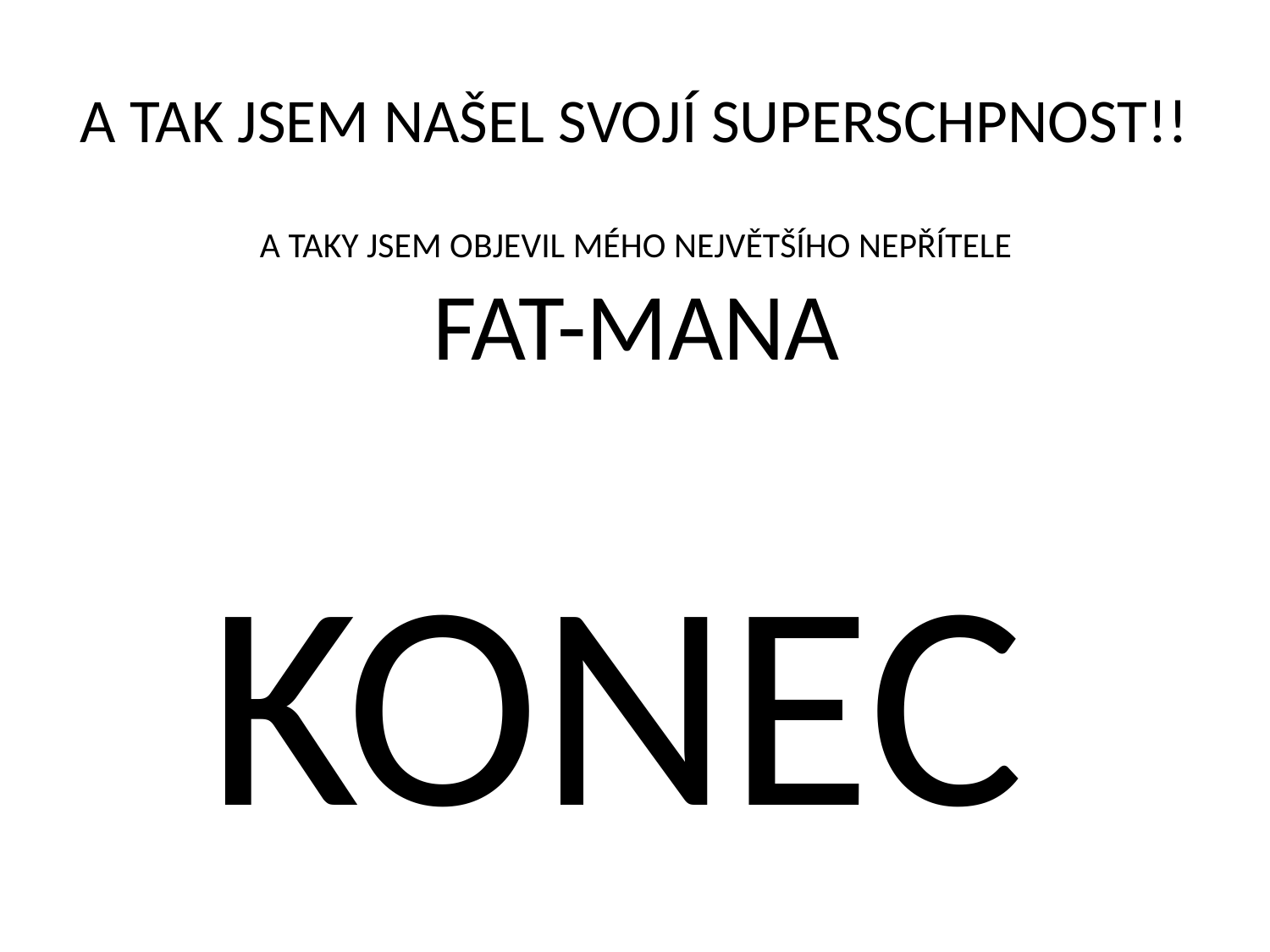

# A TAK JSEM NAŠEL SVOJÍ SUPERSCHPNOST!!
A TAKY JSEM OBJEVIL MÉHO NEJVĚTŠÍHO NEPŘÍTELE
FAT-MANA
KONEC